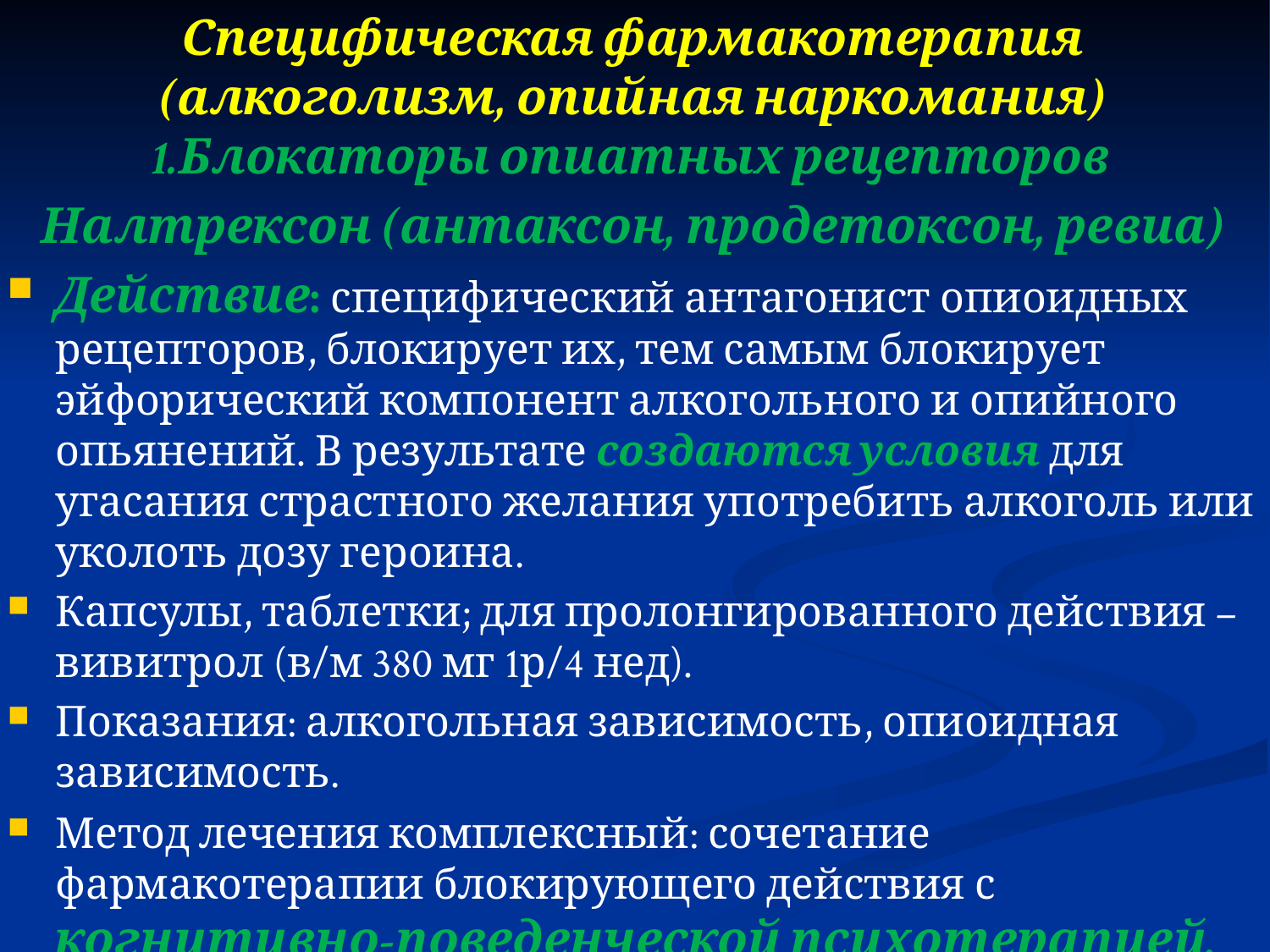

Специфическая фармакотерапия (алкоголизм, опийная наркомания)
1.Блокаторы опиатных рецепторов
Налтрексон (антаксон, продетоксон, ревиа)
Действие: специфический антагонист опиоидных рецепторов, блокирует их, тем самым блокирует эйфорический компонент алкогольного и опийного опьянений. В результате создаются условия для угасания страстного желания употребить алкоголь или уколоть дозу героина.
Капсулы, таблетки; для пролонгированного действия – вивитрол (в/м 380 мг 1р/4 нед).
Показания: алкогольная зависимость, опиоидная зависимость.
Метод лечения комплексный: сочетание фармакотерапии блокирующего действия с когнитивно-поведенческой психотерапией.